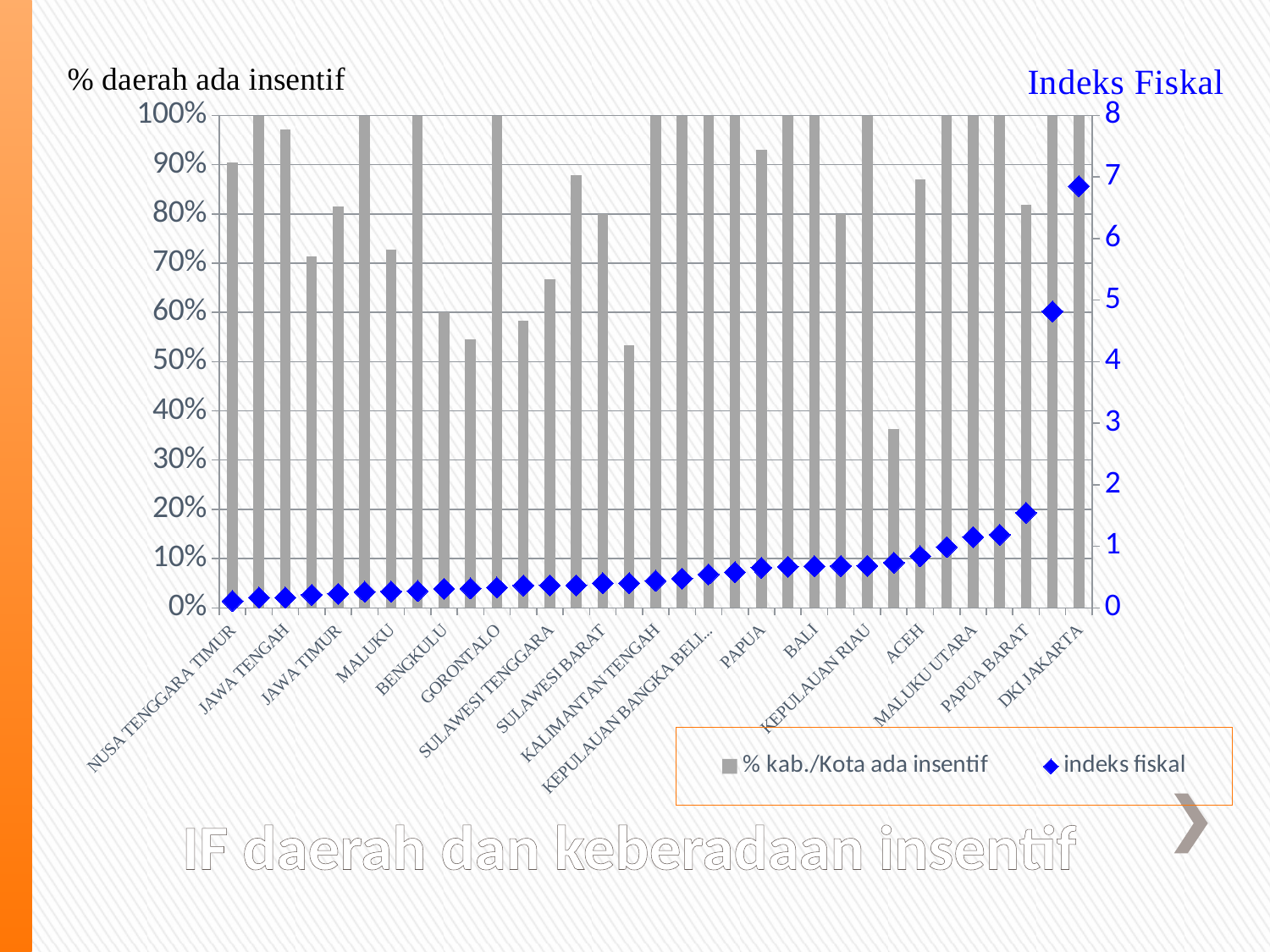

IF daerah dan keberadaan insentif

### Chart

| Category | % kab./Kota ada insentif | indeks fiskal |
|---|---|---|
| NUSA TENGGARA TIMUR | 0.9047619047619048 | 0.1103 |
| NUSA TENGGARA BARAT | 1.0 | 0.1663 |
| JAWA TENGAH | 0.9714285714285714 | 0.1682 |
| LAMPUNG | 0.7142857142857143 | 0.2113 |
| JAWA TIMUR | 0.8157894736842105 | 0.2268 |
| DI YOGYAKARTA | 1.0 | 0.2612 |
| MALUKU | 0.7272727272727273 | 0.2648 |
| JAWA BARAT | 1.0 | 0.2742 |
| BENGKULU | 0.6 | 0.3083 |
| SULAWESI TENGAH | 0.5454545454545454 | 0.3147 |
| GORONTALO | 1.0 | 0.3276 |
| SULAWESI SELATAN | 0.5833333333333334 | 0.3637 |
| SULAWESI TENGGARA | 0.6666666666666666 | 0.3643 |
| SUMATERA UTARA | 0.8787878787878788 | 0.3649 |
| SULAWESI BARAT | 0.8 | 0.4011 |
| SUMATERA SELATAN | 0.5333333333333333 | 0.4012 |
| KALIMANTAN TENGAH | 1.0 | 0.4402 |
| SUMATERA BARAT | 1.0 | 0.4738 |
| KEPULAUAN BANGKA BELITUNG | 1.0 | 0.5445 |
| KALIMANTAN BARAT | 1.0 | 0.5766 |
| PAPUA | 0.9310344827586207 | 0.6515 |
| BANTEN | 1.0 | 0.6681 |
| BALI | 1.0 | 0.6769 |
| SULAWESI UTARA | 0.8 | 0.6809 |
| KEPULAUAN RIAU | 1.0 | 0.6837 |
| JAMBI | 0.36363636363636365 | 0.7325 |
| ACEH | 0.8695652173913043 | 0.8375 |
| KALIMANTAN SELATAN | 1.0 | 0.9868 |
| MALUKU UTARA | 1.0 | 1.1499 |
| RIAU | 1.0 | 1.1867 |
| PAPUA BARAT | 0.8181818181818182 | 1.5449 |
| KALIMANTAN TIMUR | 1.0 | 4.8177 |
| DKI JAKARTA | 1.0 | 6.8517 |